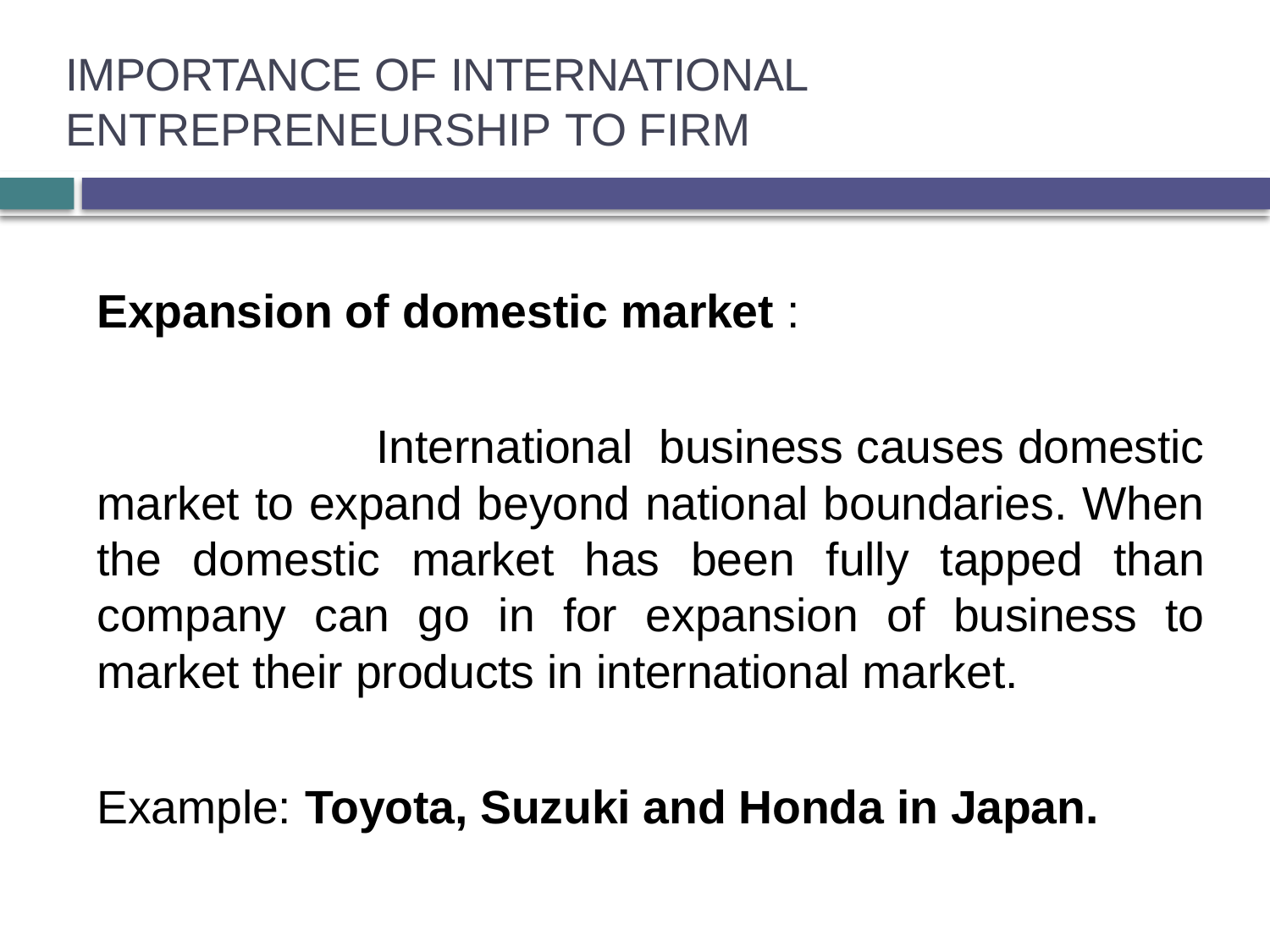

# IMPORTANCE OF INTERNATIONAL ENTREPRENEURSHIP TO FIRM
Expansion of domestic market :

                     International  business causes domestic market to expand beyond national boundaries. When the domestic market has been fully tapped than company can go in for expansion of business to market their products in international market.

Example: Toyota, Suzuki and Honda in Japan.